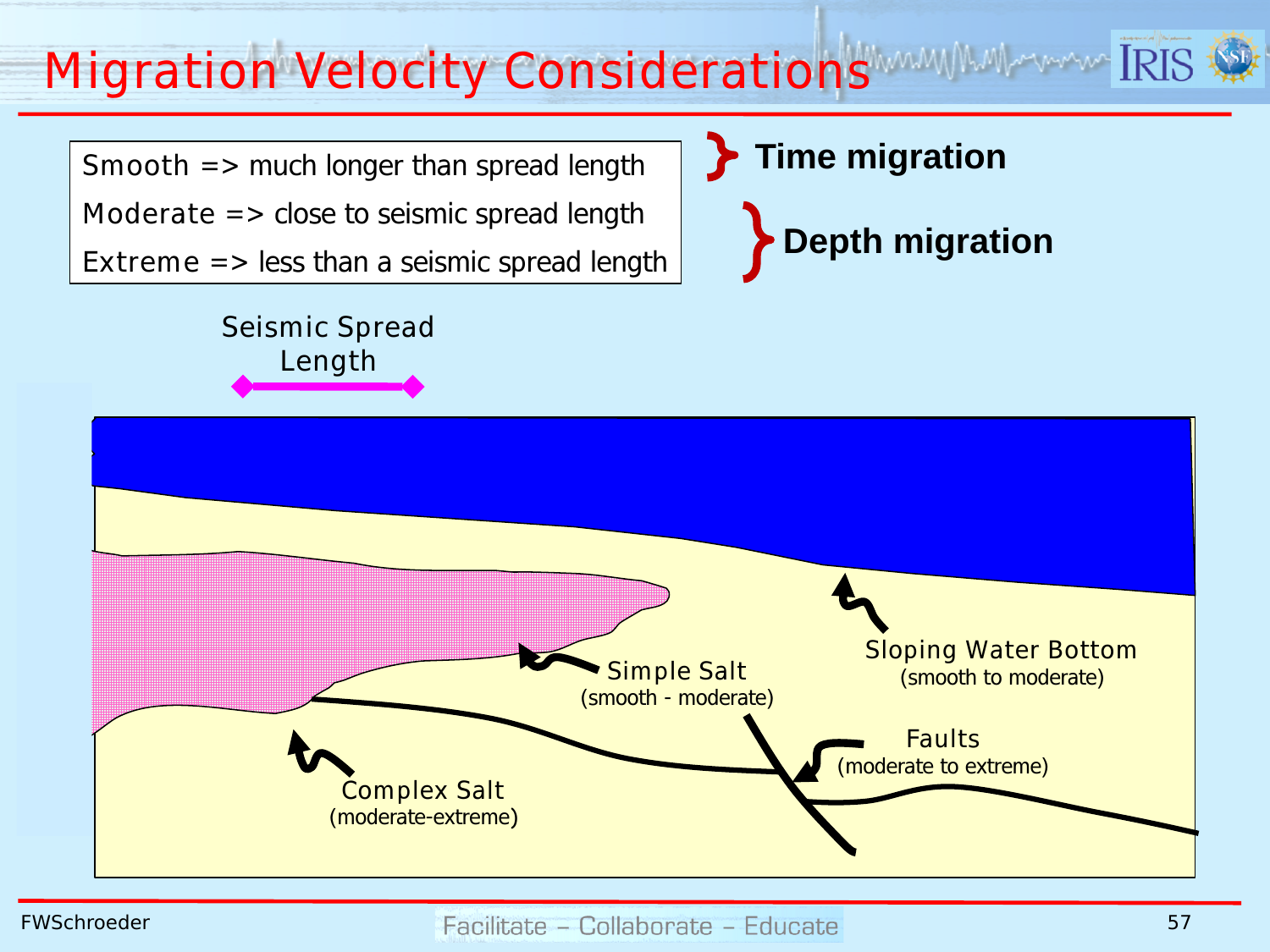

# Migration Velocity Considerations
Time migration

Smooth => much longer than spread length
Moderate => close to seismic spread length
Extreme => less than a seismic spread length

Depth migration
Seismic Spread
Length

Sloping Water Bottom
(smooth to moderate)

Simple Salt
(smooth - moderate)

Faults
(moderate to extreme)

Complex Salt
(moderate-extreme)